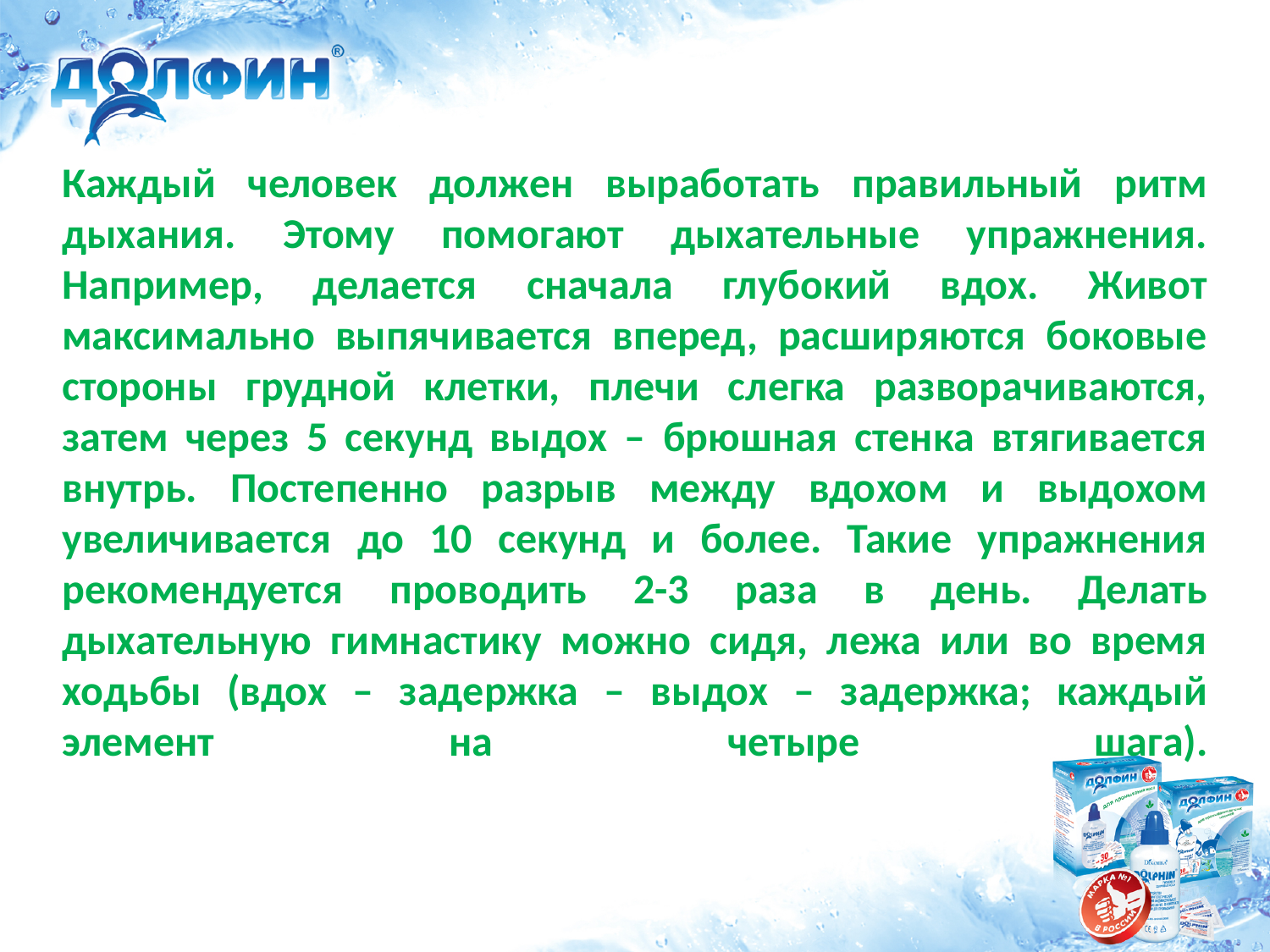

# Каждый человек должен выработать правильный ритм дыхания. Этому помогают дыхательные упражнения. Например, делается сначала глубокий вдох. Живот максимально выпячивается вперед, расширяются боковые стороны грудной клетки, плечи слегка разворачиваются, затем через 5 секунд выдох – брюшная стенка втягивается внутрь. Постепенно разрыв между вдохом и выдохом увеличивается до 10 секунд и более. Такие упражнения рекомендуется проводить 2-3 раза в день. Делать дыхательную гимнастику можно сидя, лежа или во время ходьбы (вдох – задержка – выдох – задержка; каждый элемент на четыре шага).